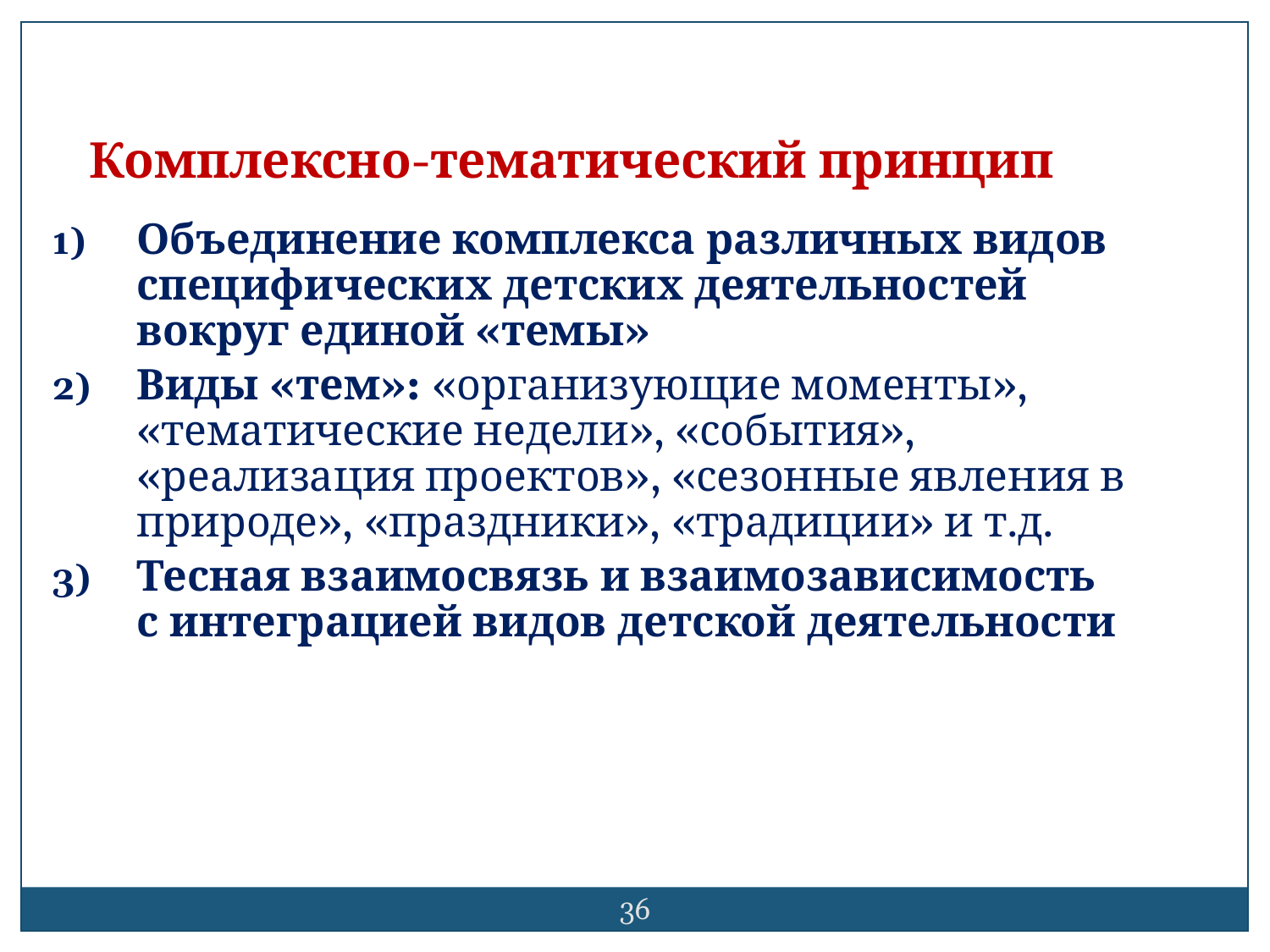

Комплексно-тематический принцип
Объединение комплекса различных видов специфических детских деятельностей вокруг единой «темы»
Виды «тем»: «организующие моменты», «тематические недели», «события», «реализация проектов», «сезонные явления в природе», «праздники», «традиции» и т.д.
Тесная взаимосвязь и взаимозависимость
с интеграцией видов детской деятельности
36